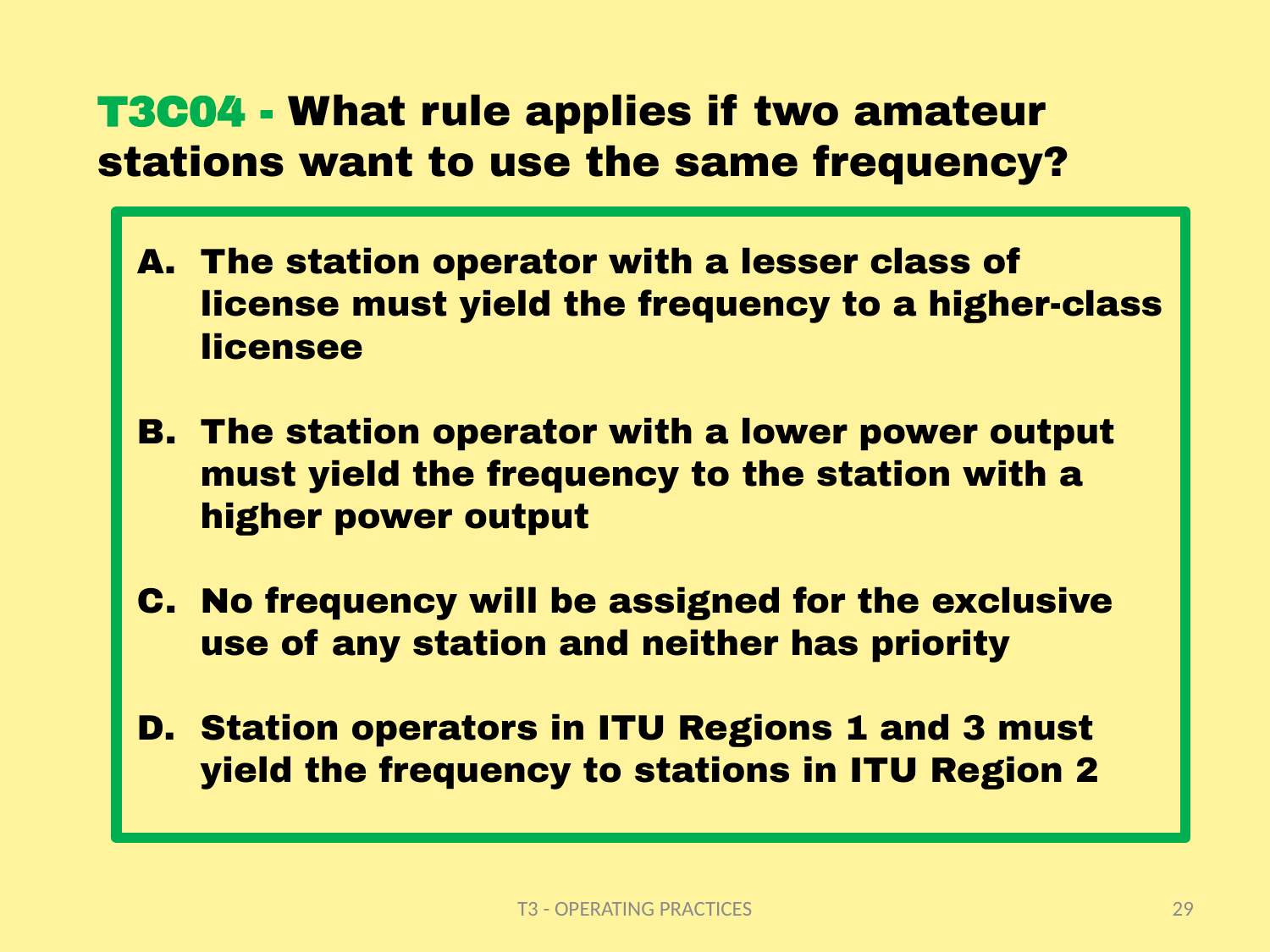

# T3C04 - What rule applies if two amateur stations want to use the same frequency?

The station operator with a lesser class of license must yield the frequency to a higher-class licensee

The station operator with a lower power output must yield the frequency to the station with a higher power output

No frequency will be assigned for the exclusive use of any station and neither has priority

Station operators in ITU Regions 1 and 3 must yield the frequency to stations in ITU Region 2

T3 - OPERATING PRACTICES
29